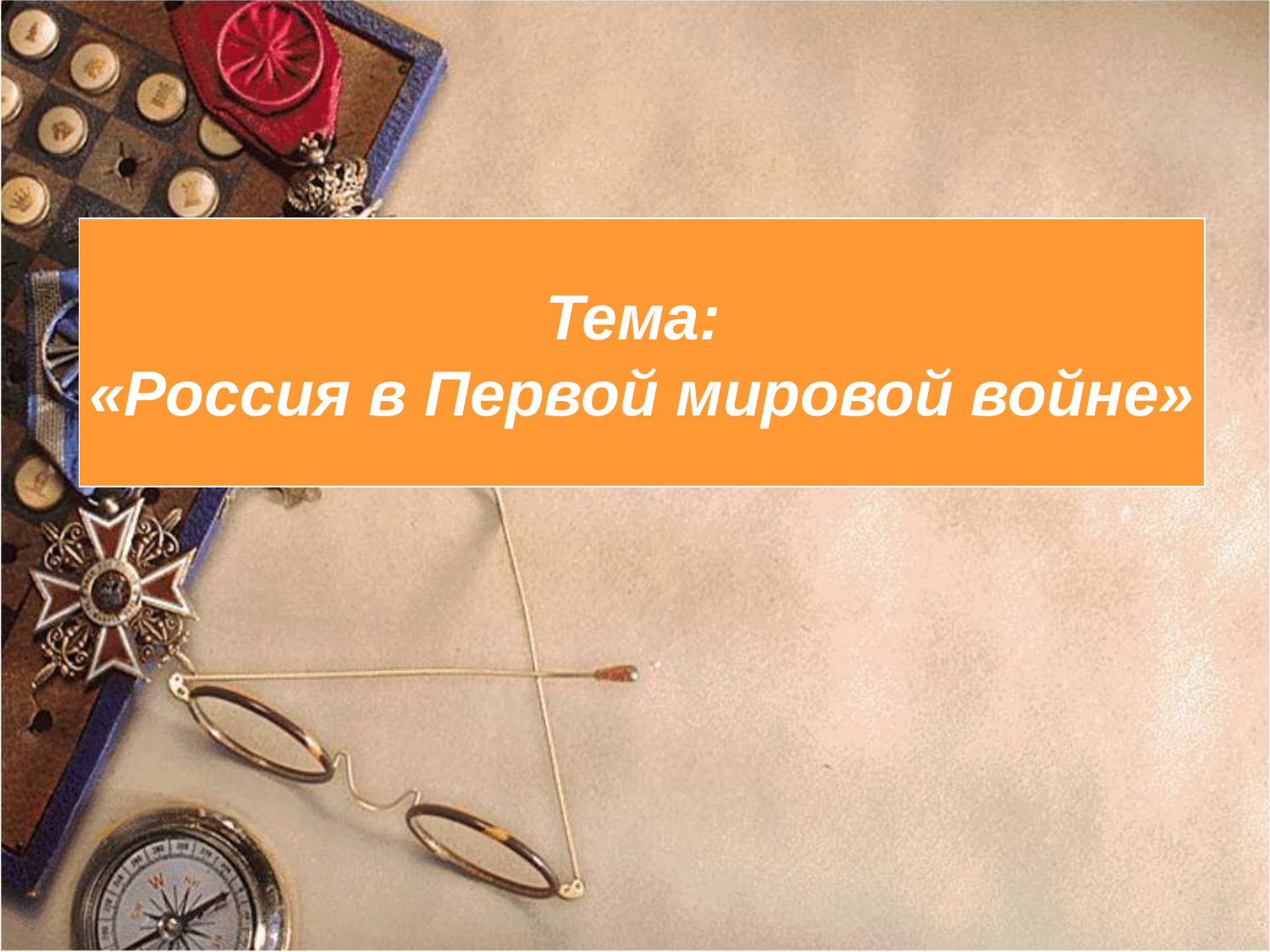

#
Тема:
«Россия в Первой мировой войне»